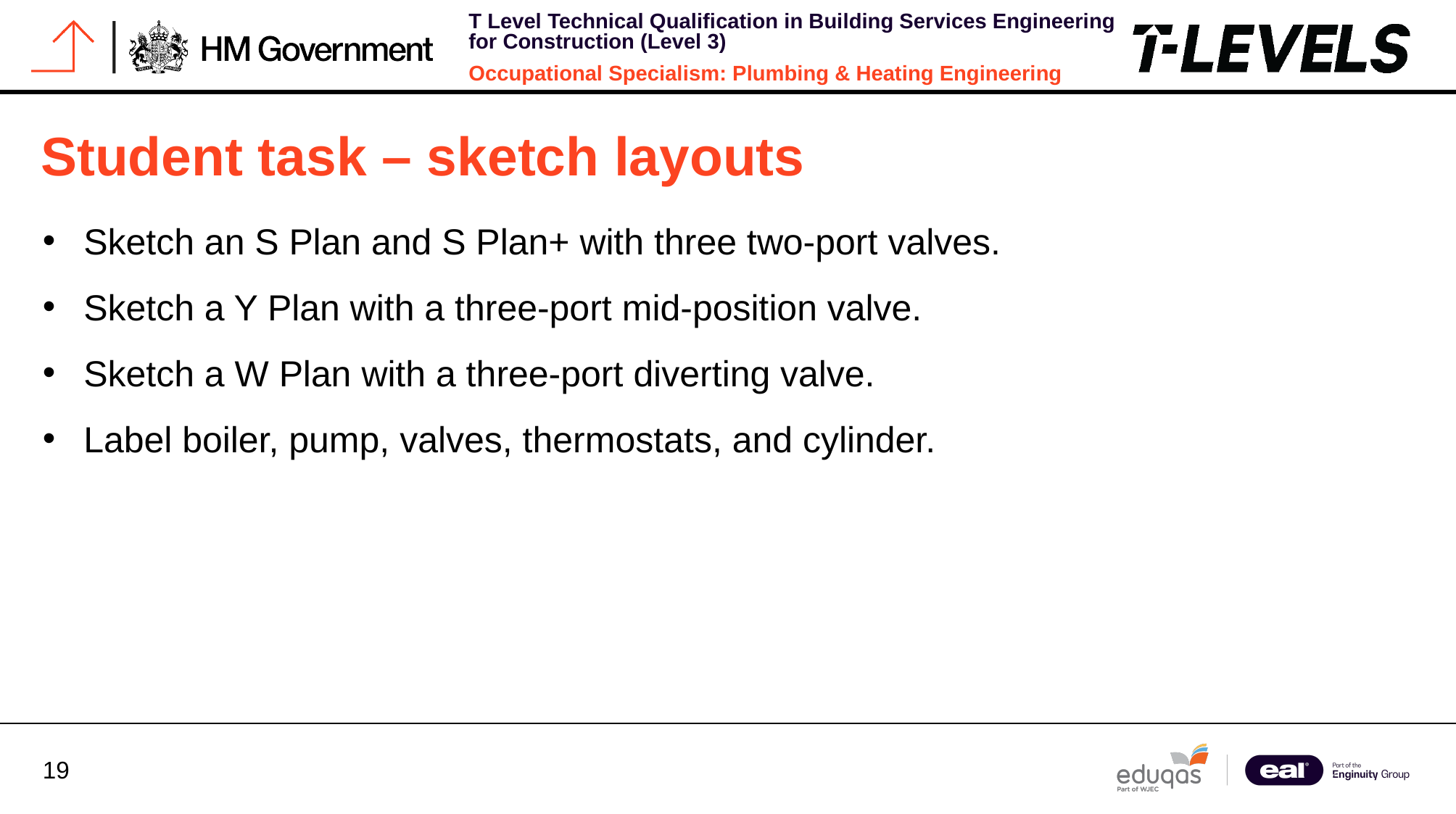

# Student task – sketch layouts
Sketch an S Plan and S Plan+ with three two-port valves.
Sketch a Y Plan with a three-port mid-position valve.
Sketch a W Plan with a three-port diverting valve.
Label boiler, pump, valves, thermostats, and cylinder.